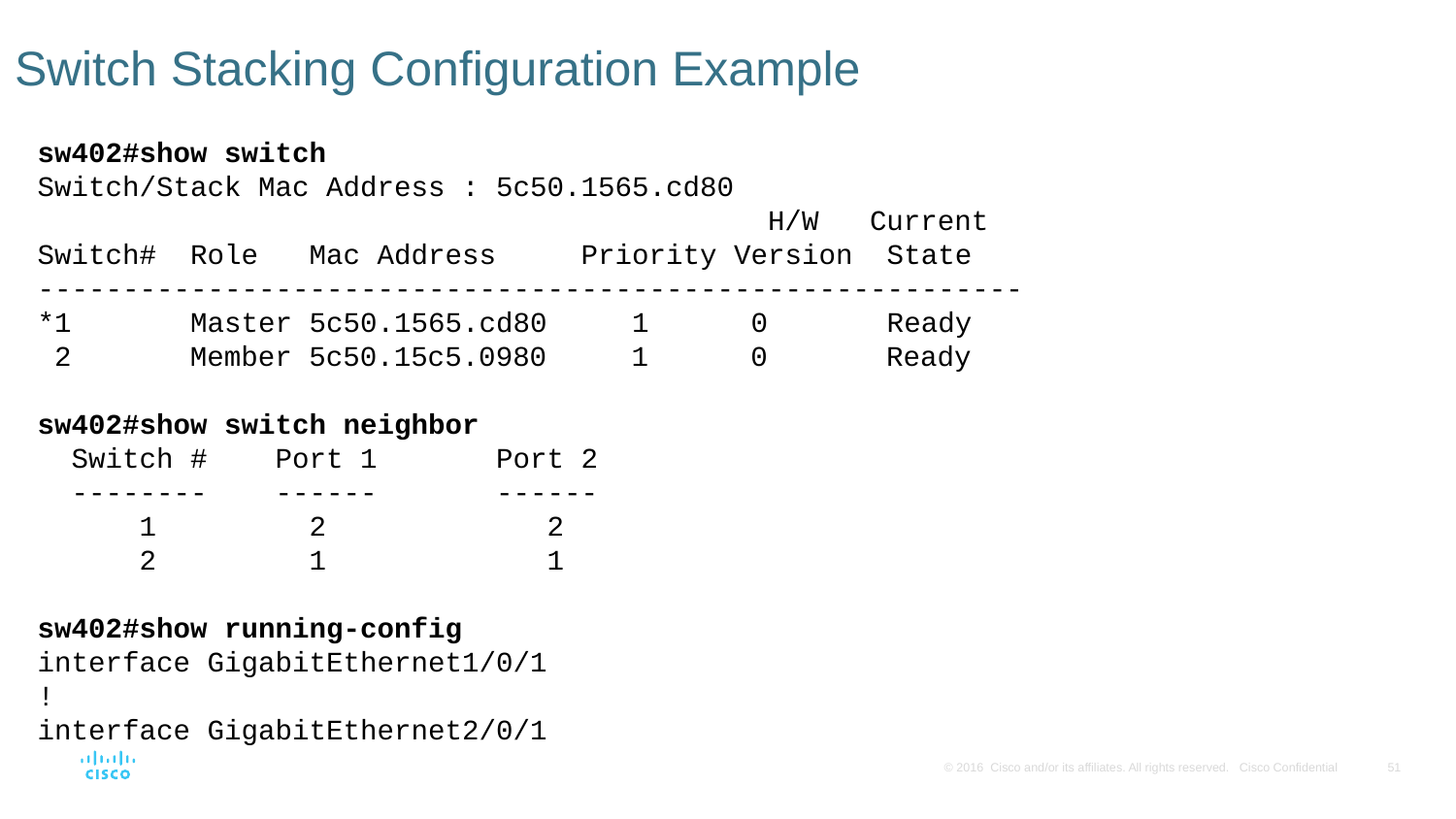

# Switch Stacking Configuration Example
sw402#show switch
Switch/Stack Mac Address : 5c50.1565.cd80
                                           H/W   Current
Switch#  Role   Mac Address     Priority Version  State
----------------------------------------------------------
*1       Master 5c50.1565.cd80     1      0       Ready
 2       Member 5c50.15c5.0980     1      0       Ready

sw402#show switch neighbor
  Switch #    Port 1       Port 2
  --------    ------       ------
      1         2             2
      2         1             1

sw402#show running-config
interface GigabitEthernet1/0/1
!
interface GigabitEthernet2/0/1